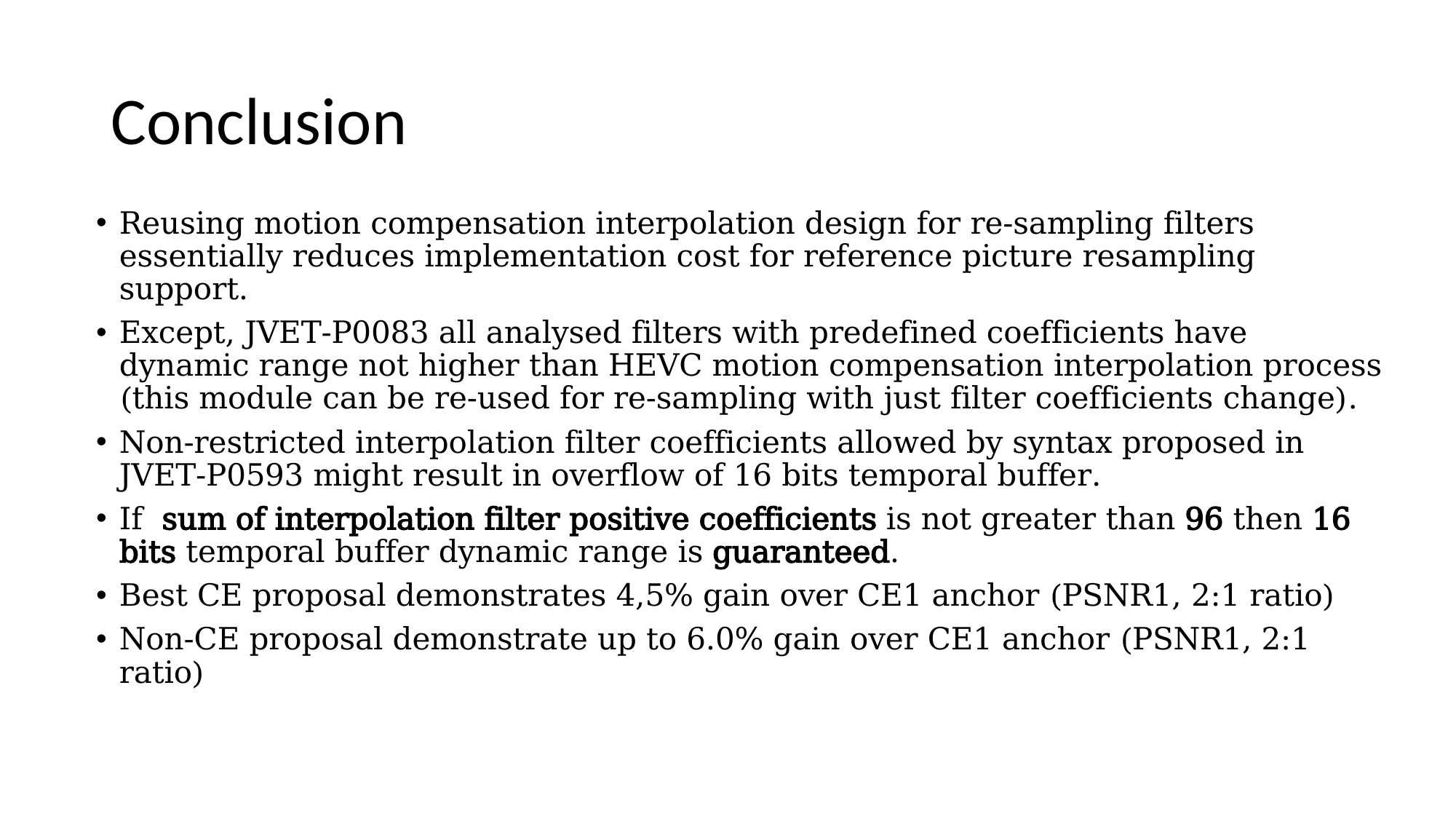

# Conclusion
Reusing motion compensation interpolation design for re-sampling filters essentially reduces implementation cost for reference picture resampling support.
Except, JVET-P0083 all analysed filters with predefined coefficients have dynamic range not higher than HEVC motion compensation interpolation process (this module can be re-used for re-sampling with just filter coefficients change).
Non-restricted interpolation filter coefficients allowed by syntax proposed in JVET-P0593 might result in overflow of 16 bits temporal buffer.
If  sum of interpolation filter positive coefficients is not greater than 96 then 16 bits temporal buffer dynamic range is guaranteed.
Best CE proposal demonstrates 4,5% gain over CE1 anchor (PSNR1, 2:1 ratio)
Non-CE proposal demonstrate up to 6.0% gain over CE1 anchor (PSNR1, 2:1 ratio)